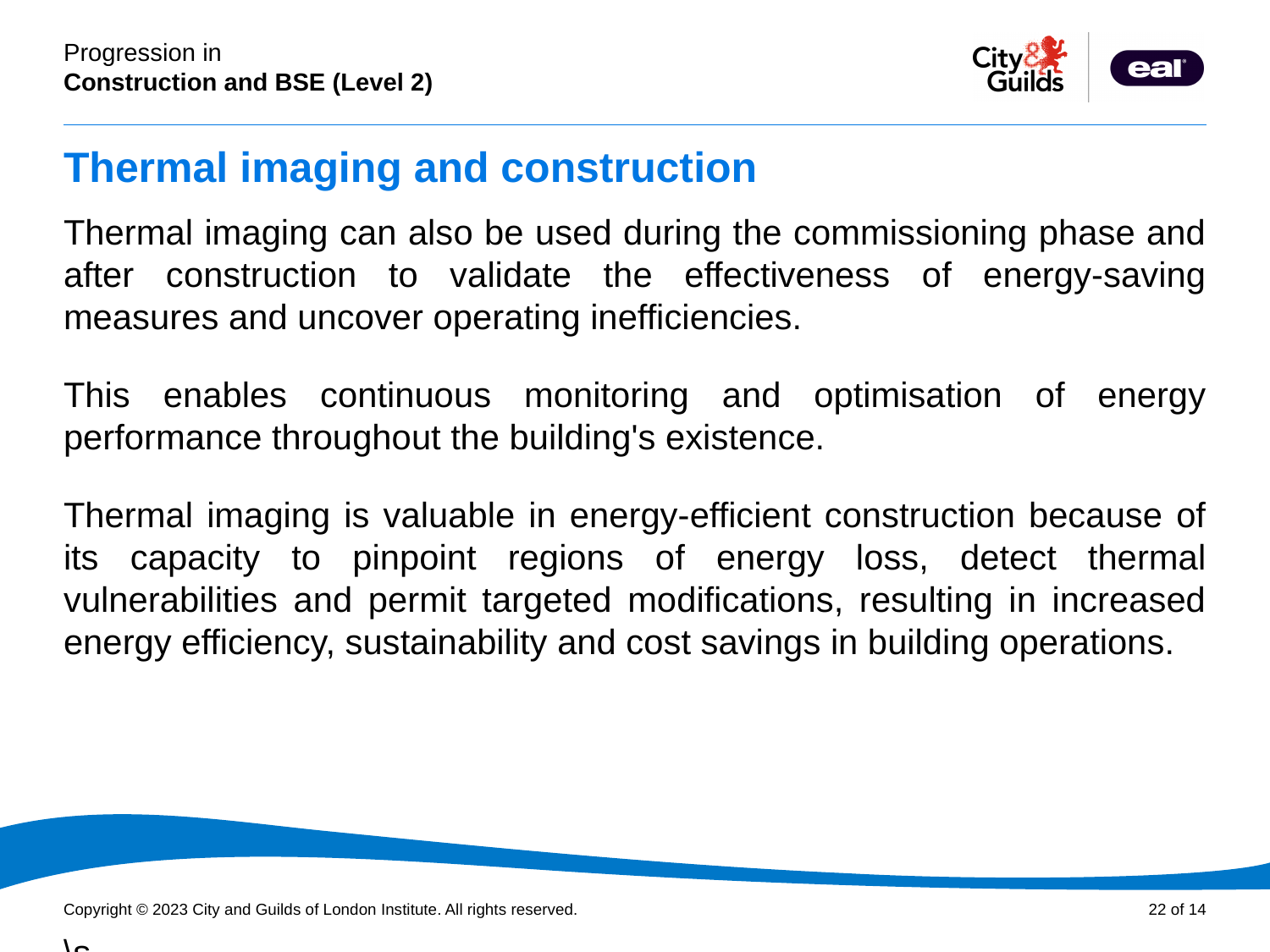

# Thermal imaging and construction
Thermal imaging can also be used during the commissioning phase and after construction to validate the effectiveness of energy-saving measures and uncover operating inefficiencies.
This enables continuous monitoring and optimisation of energy performance throughout the building's existence.
Thermal imaging is valuable in energy-efficient construction because of its capacity to pinpoint regions of energy loss, detect thermal vulnerabilities and permit targeted modifications, resulting in increased energy efficiency, sustainability and cost savings in building operations.

\s